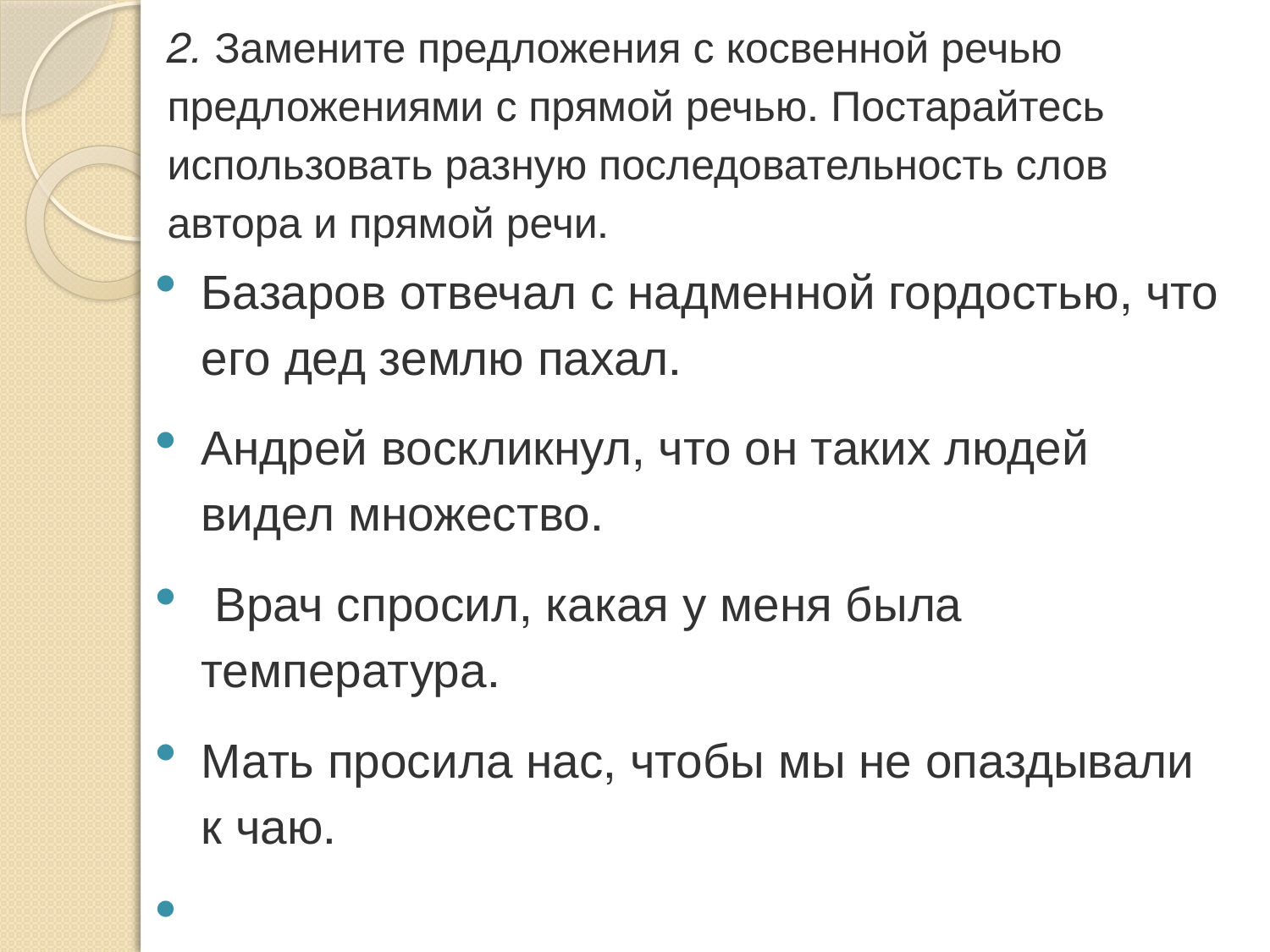

# 2. Замените предложения с косвенной речью предложениями с прямой речью. Постарайтесь использовать разную последовательность слов автора и прямой речи.
Базаров отвечал с надменной гордостью, что его дед землю пахал.
Андрей воскликнул, что он таких людей видел множество.
 Врач спросил, какая у меня была температура.
Мать просила нас, чтобы мы не опаздывали к чаю.